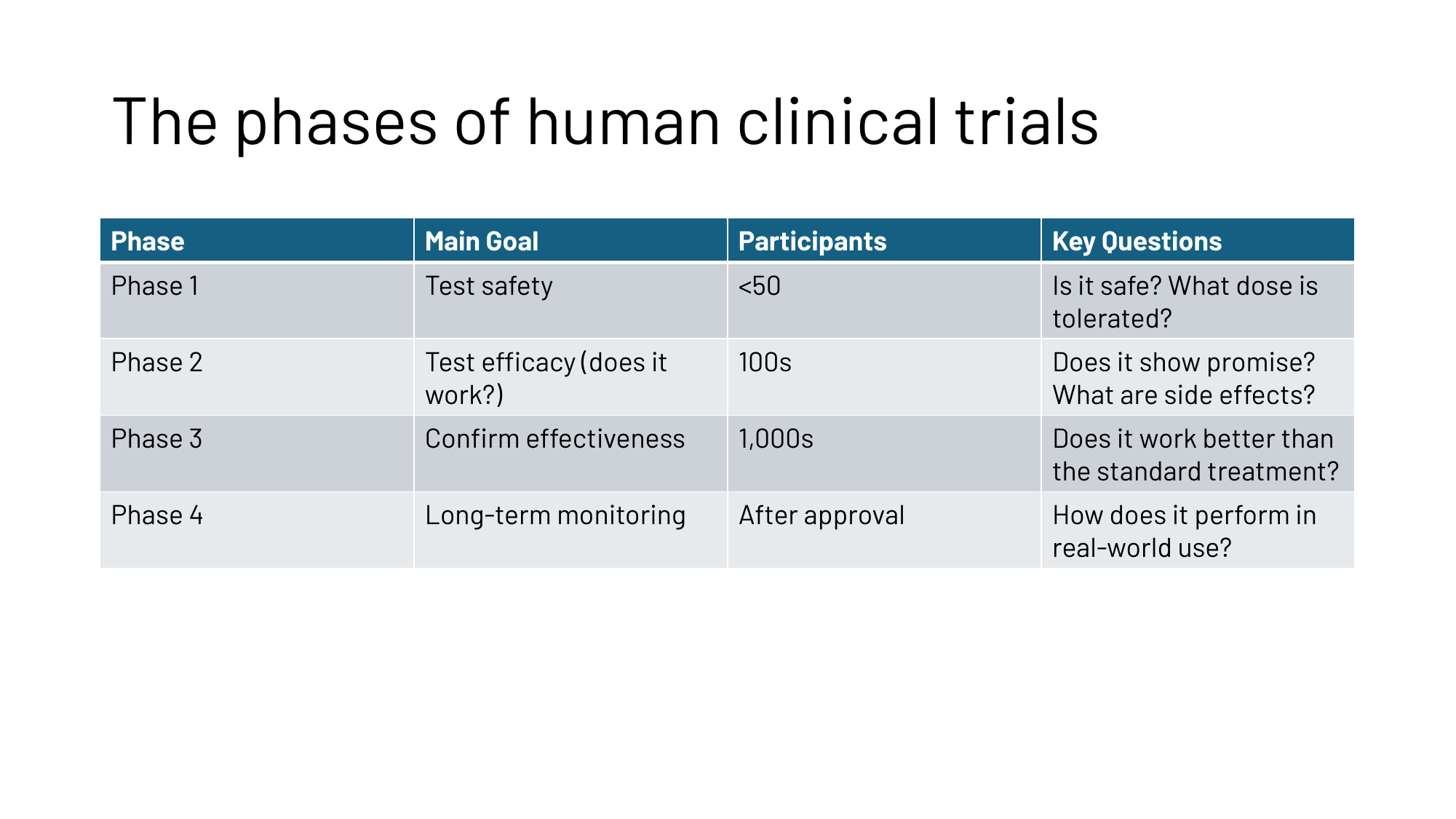

# The phases of human clinical trials
| Phase | Main Goal | Participants | Key Questions |
| --- | --- | --- | --- |
| Phase 1 | Test safety | <50 | Is it safe? What dose is tolerated? |
| Phase 2 | Test efficacy (does it work?) | 100s | Does it show promise? What are side effects? |
| Phase 3 | Confirm effectiveness | 1,000s | Does it work better than the standard treatment? |
| Phase 4 | Long-term monitoring | After approval | How does it perform in real-world use? |